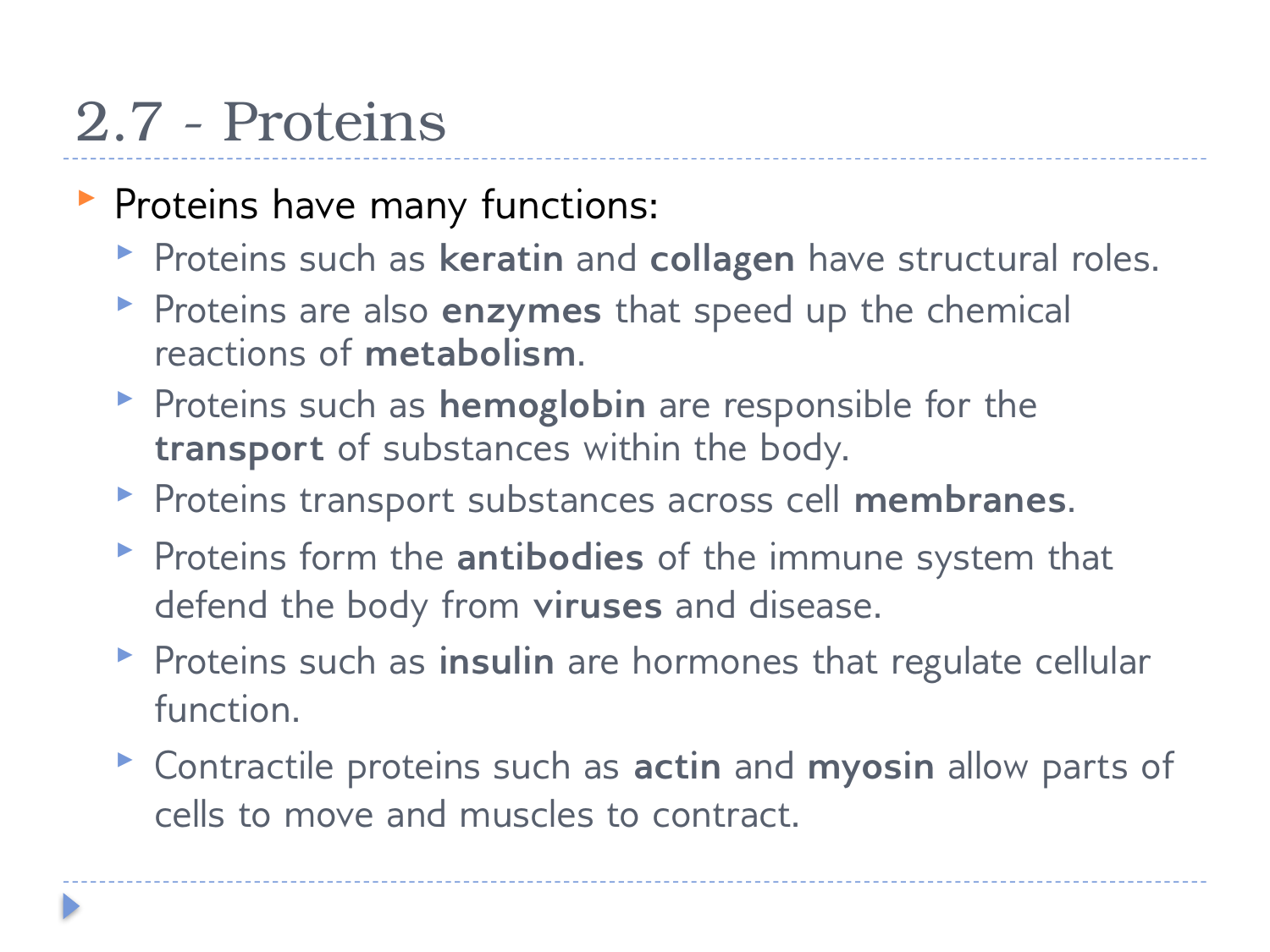

# 2.7 - Proteins
Proteins have many functions:
Proteins such as keratin and collagen have structural roles.
Proteins are also enzymes that speed up the chemical reactions of metabolism.
Proteins such as hemoglobin are responsible for the transport of substances within the body.
Proteins transport substances across cell membranes.
Proteins form the antibodies of the immune system that defend the body from viruses and disease.
Proteins such as insulin are hormones that regulate cellular function.
Contractile proteins such as actin and myosin allow parts of cells to move and muscles to contract.